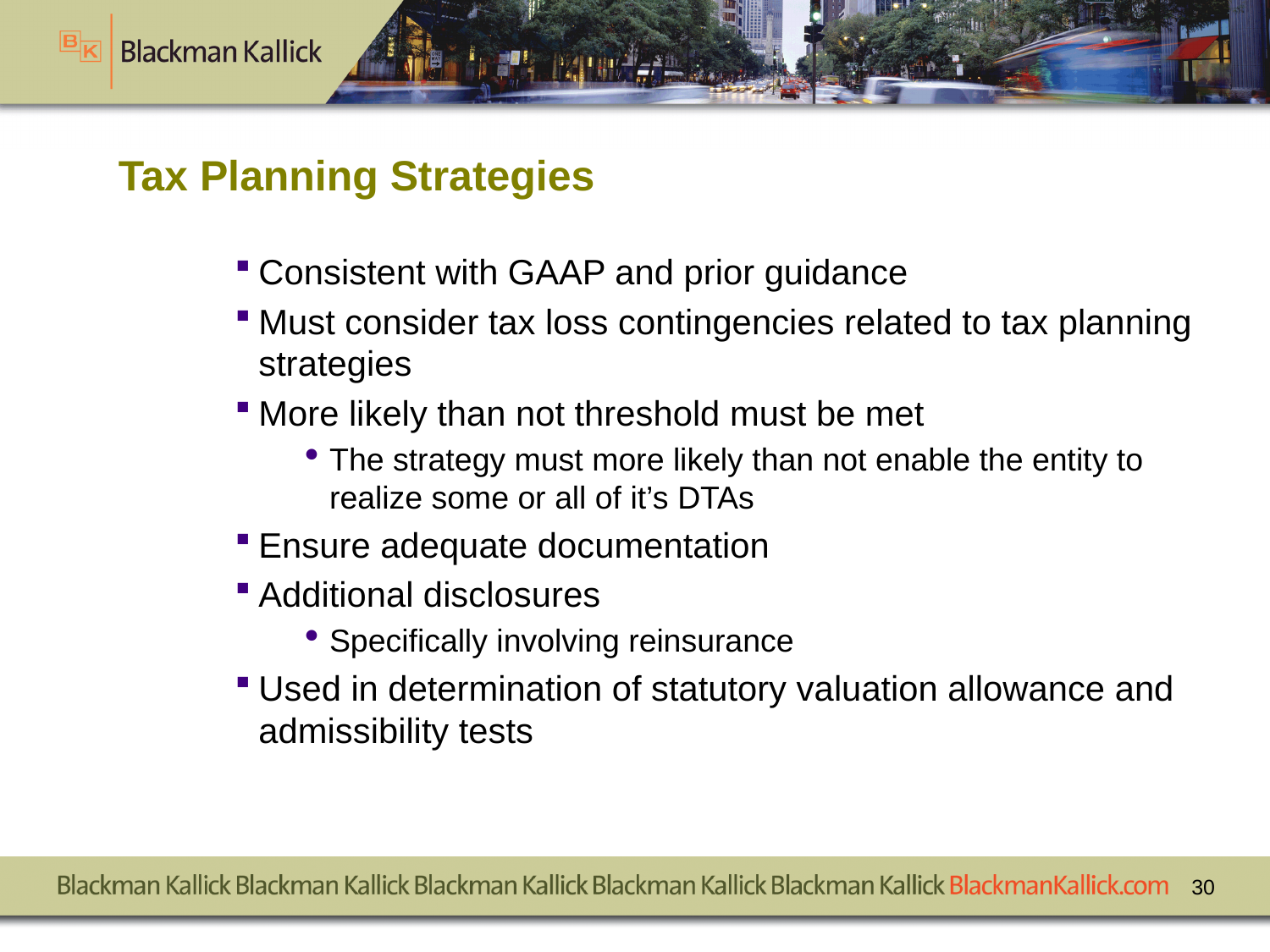

# Tax Planning Strategies
Consistent with GAAP and prior guidance
Must consider tax loss contingencies related to tax planning strategies
More likely than not threshold must be met
The strategy must more likely than not enable the entity to realize some or all of it’s DTAs
Ensure adequate documentation
Additional disclosures
Specifically involving reinsurance
Used in determination of statutory valuation allowance and admissibility tests